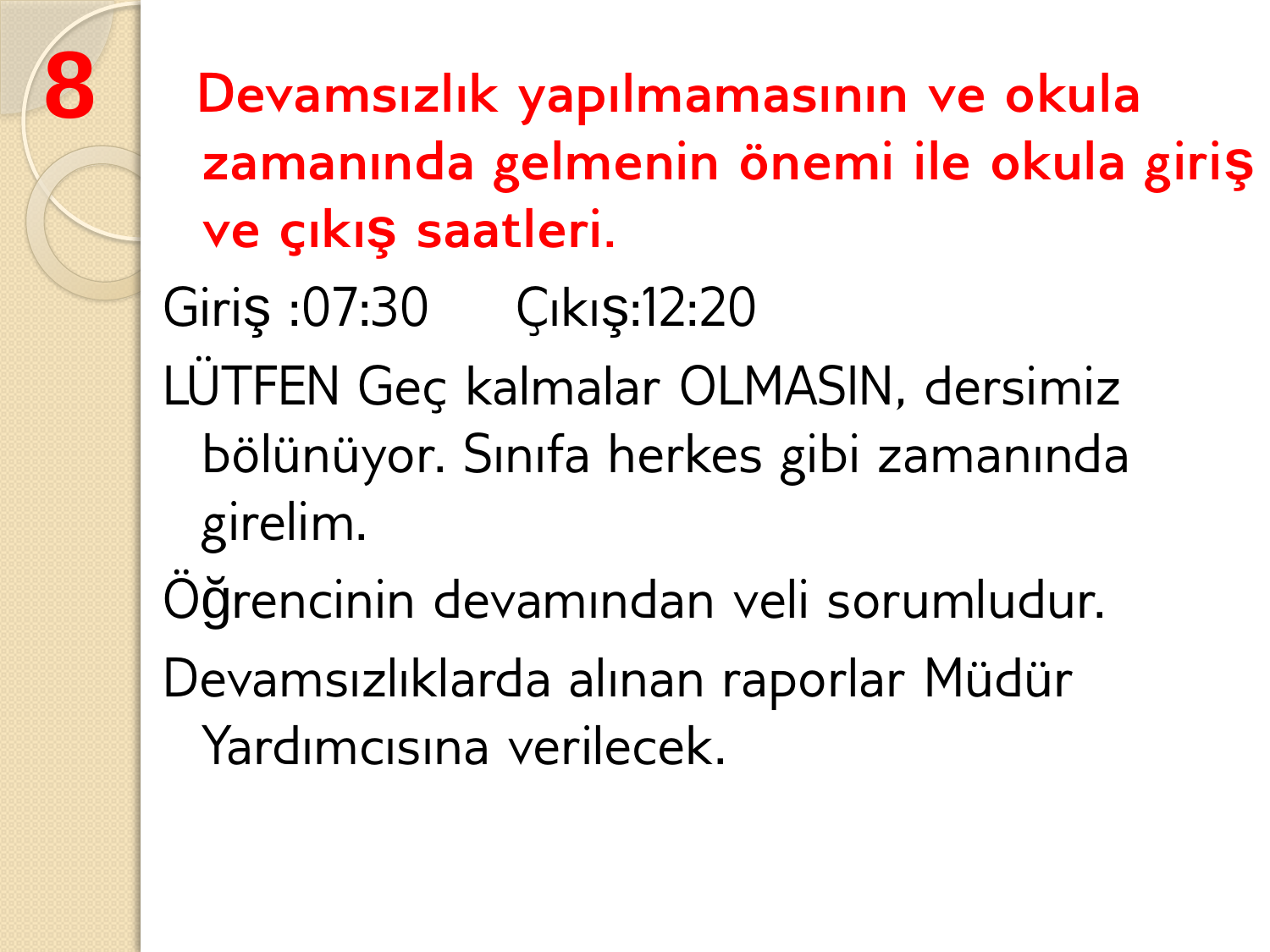

8
  Devamsızlık yapılmamasının ve okula zamanında gelmenin önemi ile okula giriş ve çıkış saatleri.
Giriş :07:30     Çıkış:12:20
LÜTFEN Geç kalmalar OLMASIN, dersimiz bölünüyor. Sınıfa herkes gibi zamanında girelim.
Öğrencinin devamından veli sorumludur.
Devamsızlıklarda alınan raporlar Müdür Yardımcısına verilecek.